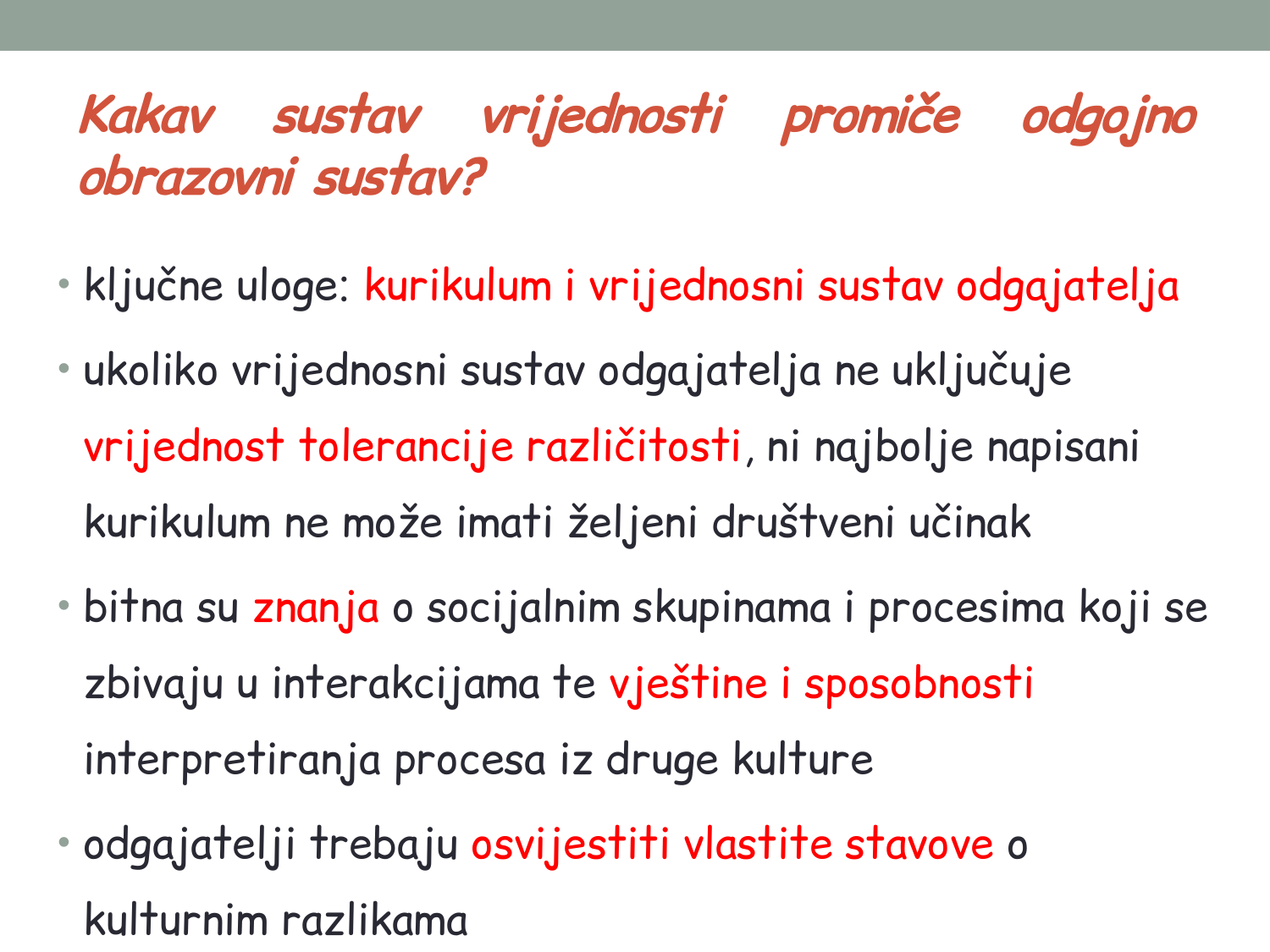

# Kakav sustav vrijednosti promiče odgojno obrazovni sustav?
ključne uloge: kurikulum i vrijednosni sustav odgajatelja
ukoliko vrijednosni sustav odgajatelja ne uključuje vrijednost tolerancije različitosti, ni najbolje napisani kurikulum ne može imati željeni društveni učinak
bitna su znanja o socijalnim skupinama i procesima koji se zbivaju u interakcijama te vještine i sposobnosti interpretiranja procesa iz druge kulture
odgajatelji trebaju osvijestiti vlastite stavove o kulturnim razlikama